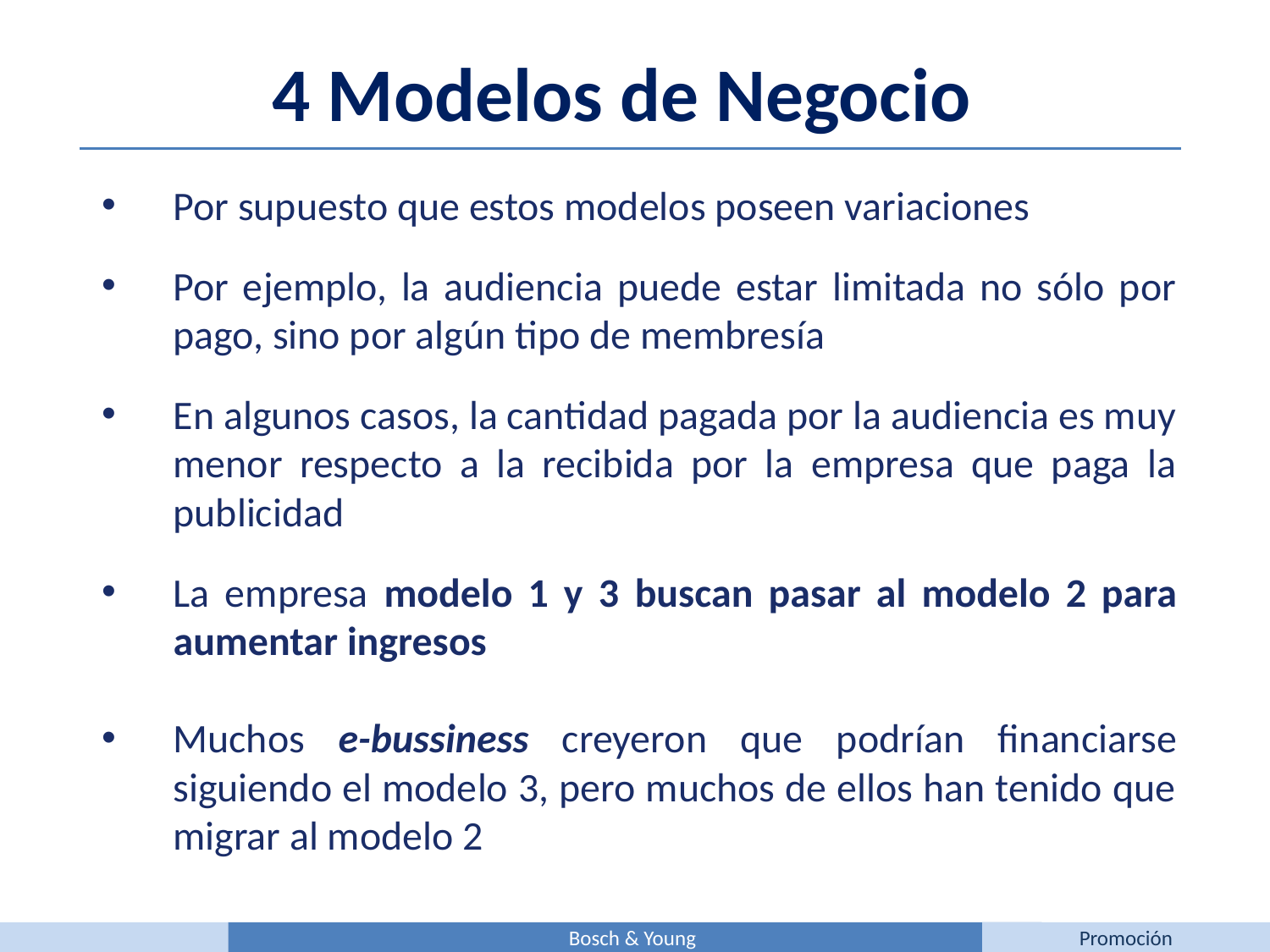

4 Modelos de Negocio
Por supuesto que estos modelos poseen variaciones

Por ejemplo, la audiencia puede estar limitada no sólo por pago, sino por algún tipo de membresía

En algunos casos, la cantidad pagada por la audiencia es muy menor respecto a la recibida por la empresa que paga la publicidad

La empresa modelo 1 y 3 buscan pasar al modelo 2 para aumentar ingresos

Muchos e-bussiness creyeron que podrían financiarse siguiendo el modelo 3, pero muchos de ellos han tenido que migrar al modelo 2

Bosch & Young
Promoción